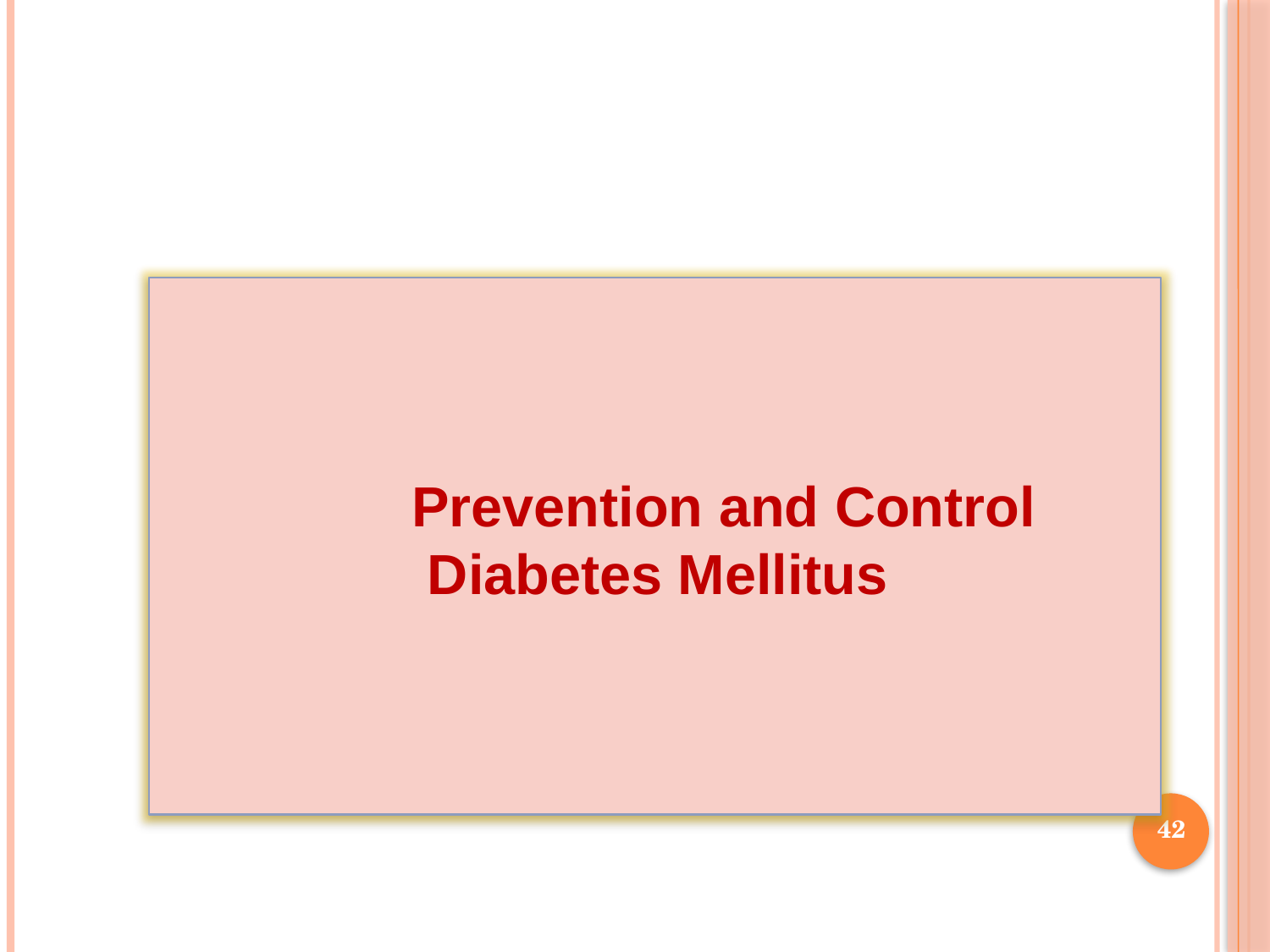

#

                Prevention and Control
                 Diabetes Mellitus

42